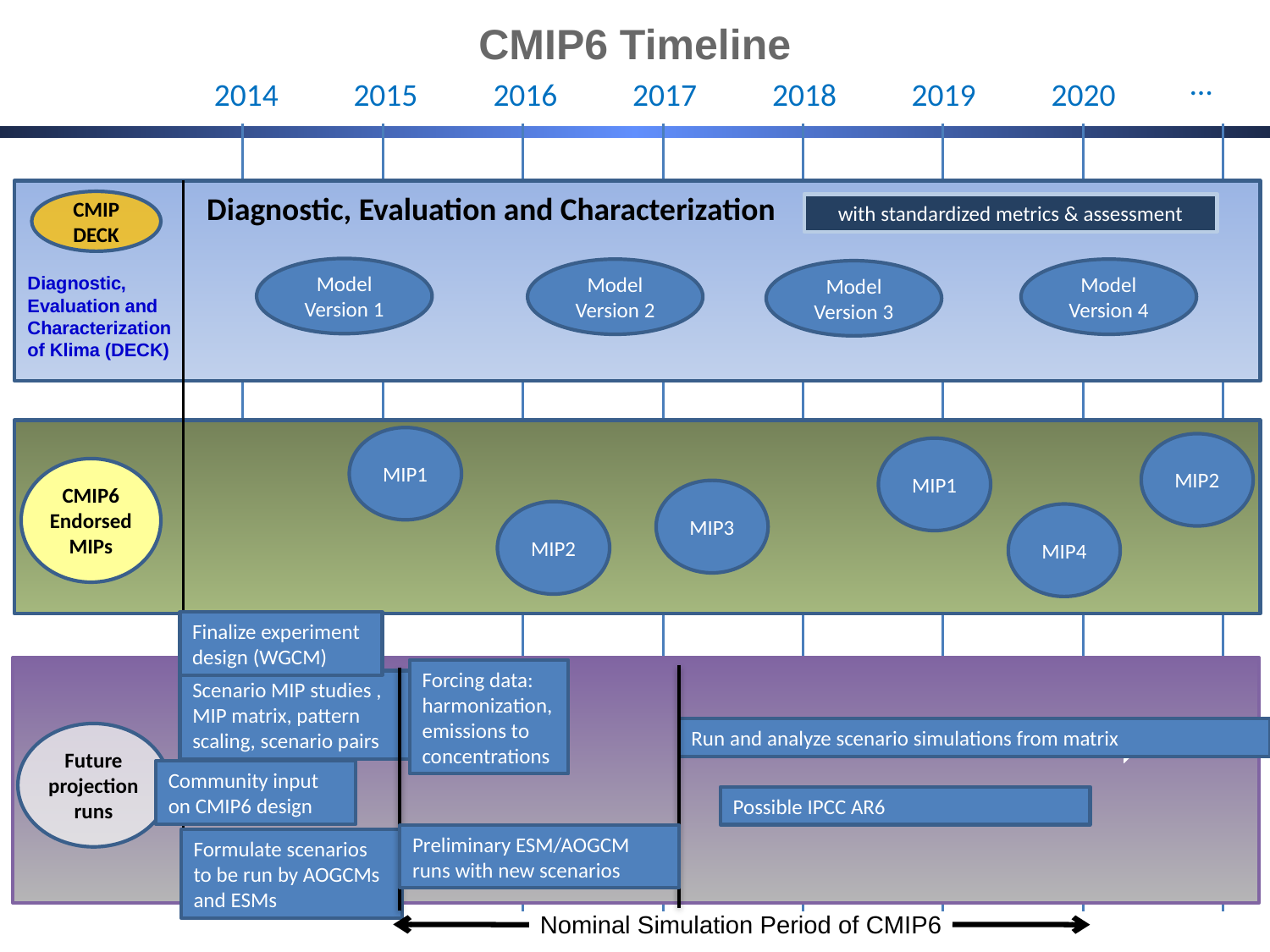

CMIP6 Timeline
…
2014
2015
2016
2017
2018
2019
2020

Diagnostic, Evaluation and Characterization
CMIP DECK
with standardized metrics & assessment
Model Version 1
Model Version 2
Model Version 4
Model Version 3
Diagnostic, Evaluation and Characterization of Klima (DECK)

MIP1
MIP2
MIP1
CMIP6
Endorsed MIPs
MIP3
MIP2
MIP4
Finalize experiment design (WGCM)

Forcing data: harmonization, emissions to concentrations
Scenario MIP studies , MIP matrix, pattern scaling, scenario pairs
Run and analyze scenario simulations from matrix
Future projection runs

Community input on CMIP6 design
Possible IPCC AR6
Preliminary ESM/AOGCM runs with new scenarios
Formulate scenarios to be run by AOGCMs and ESMs
Nominal Simulation Period of CMIP6